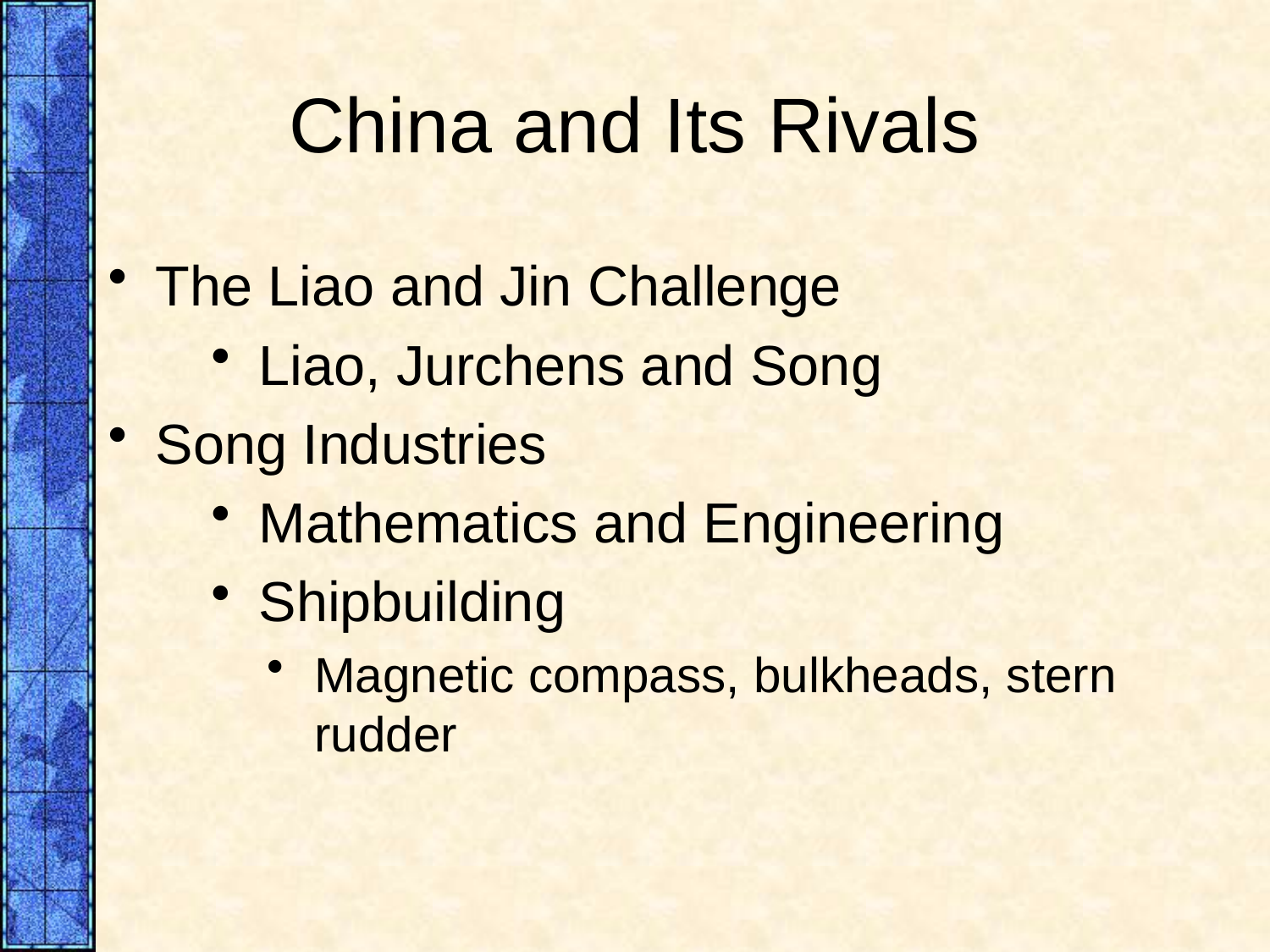

# China and Its Rivals
The Liao and Jin Challenge
Liao, Jurchens and Song
Song Industries
Mathematics and Engineering
Shipbuilding
Magnetic compass, bulkheads, stern rudder